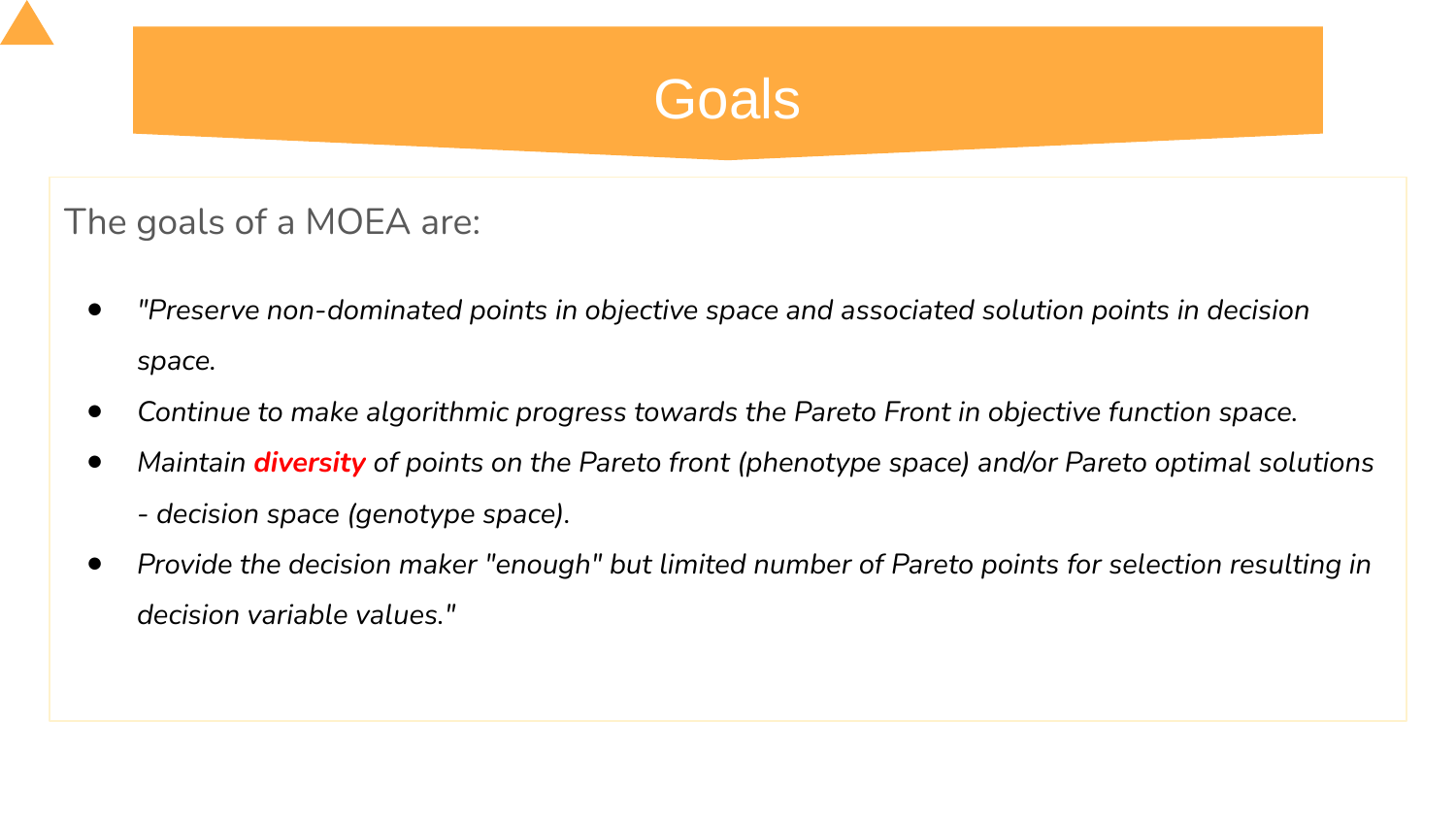

# Goals
The goals of a MOEA are:
"Preserve non-dominated points in objective space and associated solution points in decision space.
Continue to make algorithmic progress towards the Pareto Front in objective function space.
Maintain diversity of points on the Pareto front (phenotype space) and/or Pareto optimal solutions - decision space (genotype space).
Provide the decision maker "enough" but limited number of Pareto points for selection resulting in decision variable values."